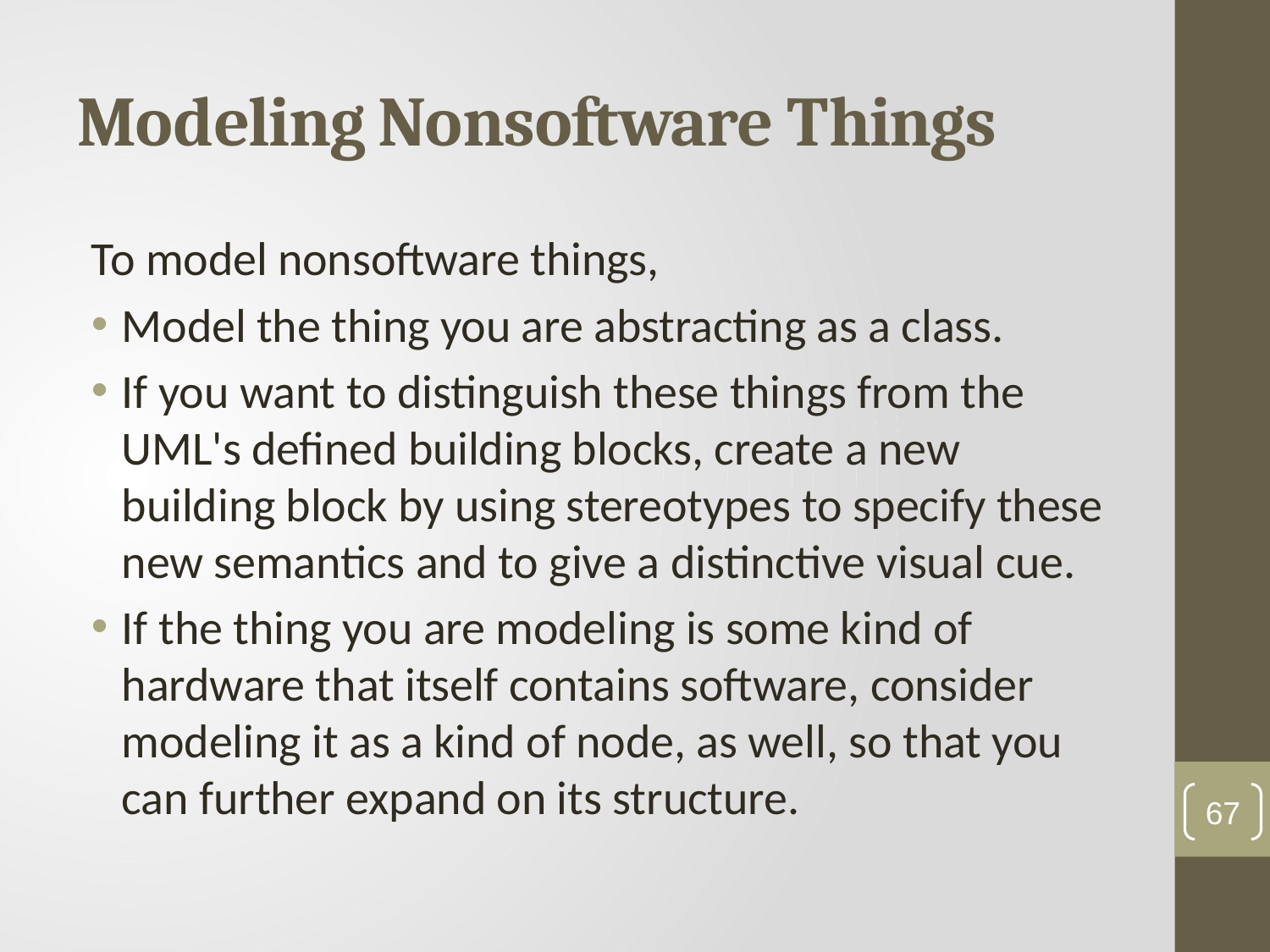

# Modeling Nonsoftware Things
To model nonsoftware things,
Model the thing you are abstracting as a class.
If you want to distinguish these things from the UML's defined building blocks, create a new building block by using stereotypes to specify these new semantics and to give a distinctive visual cue.
If the thing you are modeling is some kind of hardware that itself contains software, consider modeling it as a kind of node, as well, so that you can further expand on its structure.

67